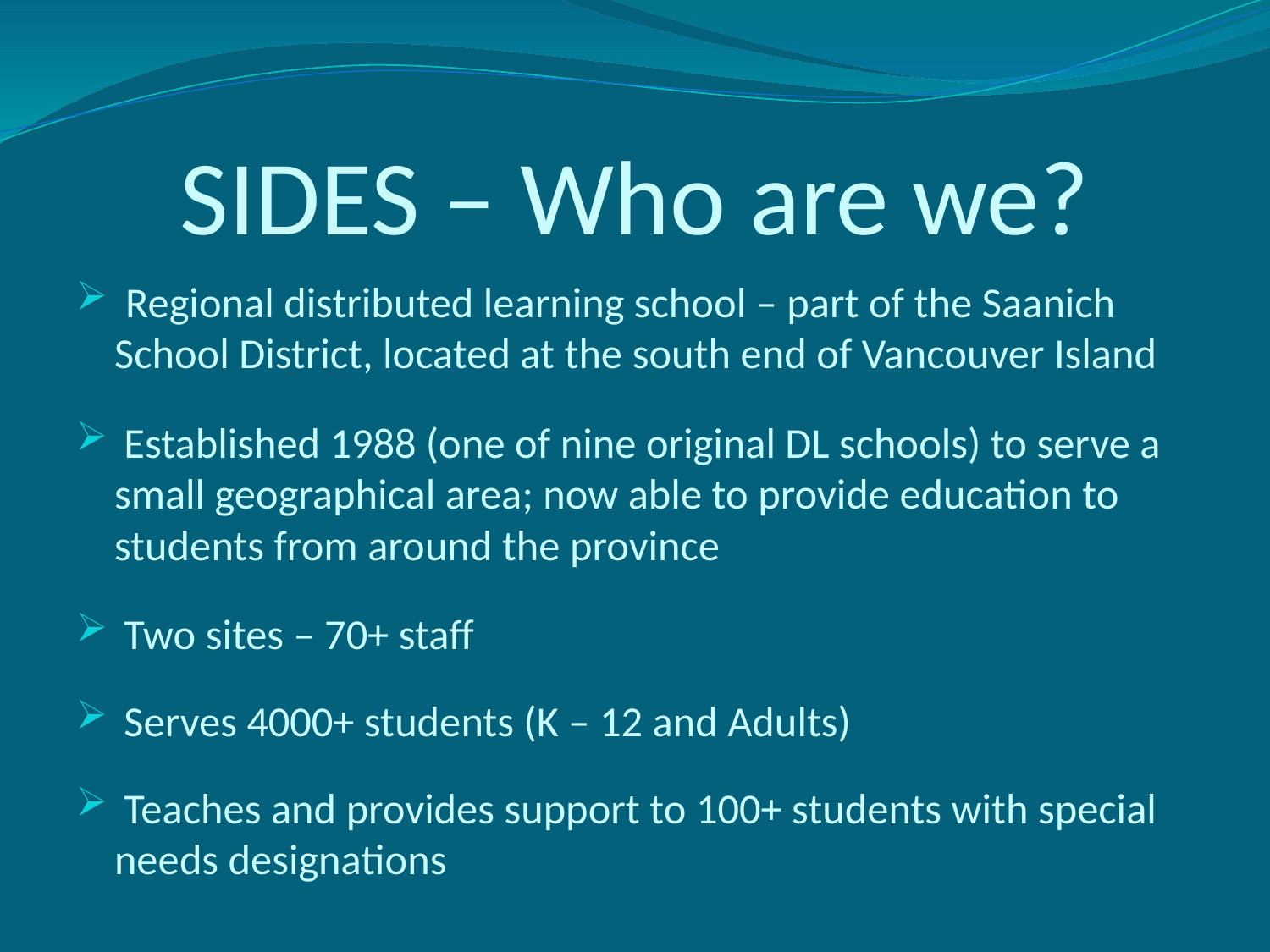

# SIDES – Who are we?
 Regional distributed learning school – part of the Saanich School District, located at the south end of Vancouver Island

 Established 1988 (one of nine original DL schools) to serve a small geographical area; now able to provide education to students from around the province

 Two sites – 70+ staff

 Serves 4000+ students (K – 12 and Adults)

 Teaches and provides support to 100+ students with special needs designations